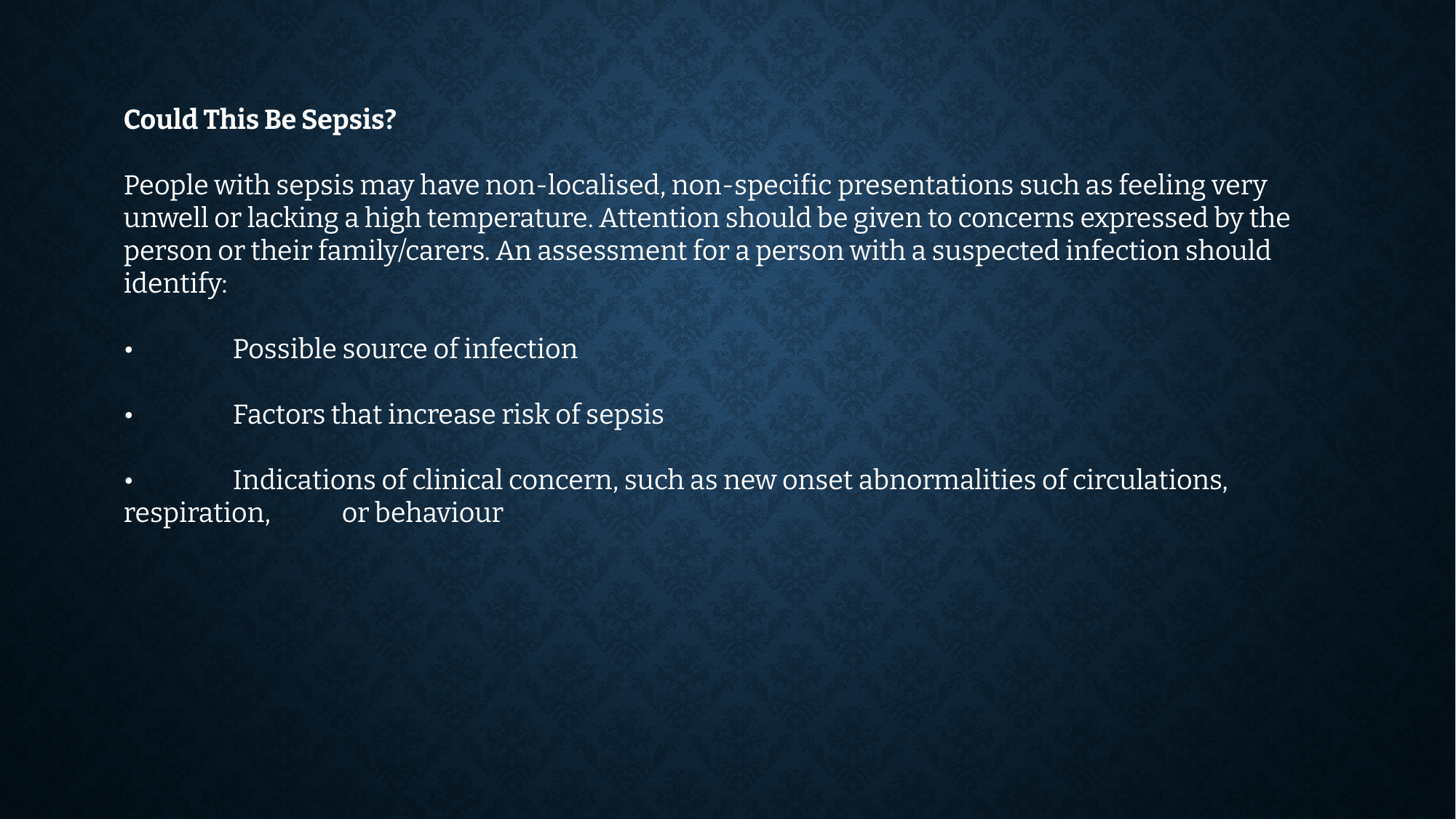

Could This Be Sepsis?

People with sepsis may have non-localised, non-specific presentations such as feeling very unwell or lacking a high temperature. Attention should be given to concerns expressed by the person or their family/carers. An assessment for a person with a suspected infection should identify:

•	Possible source of infection

•	Factors that increase risk of sepsis

•	Indications of clinical concern, such as new onset abnormalities of circulations, respiration, 	or behaviour